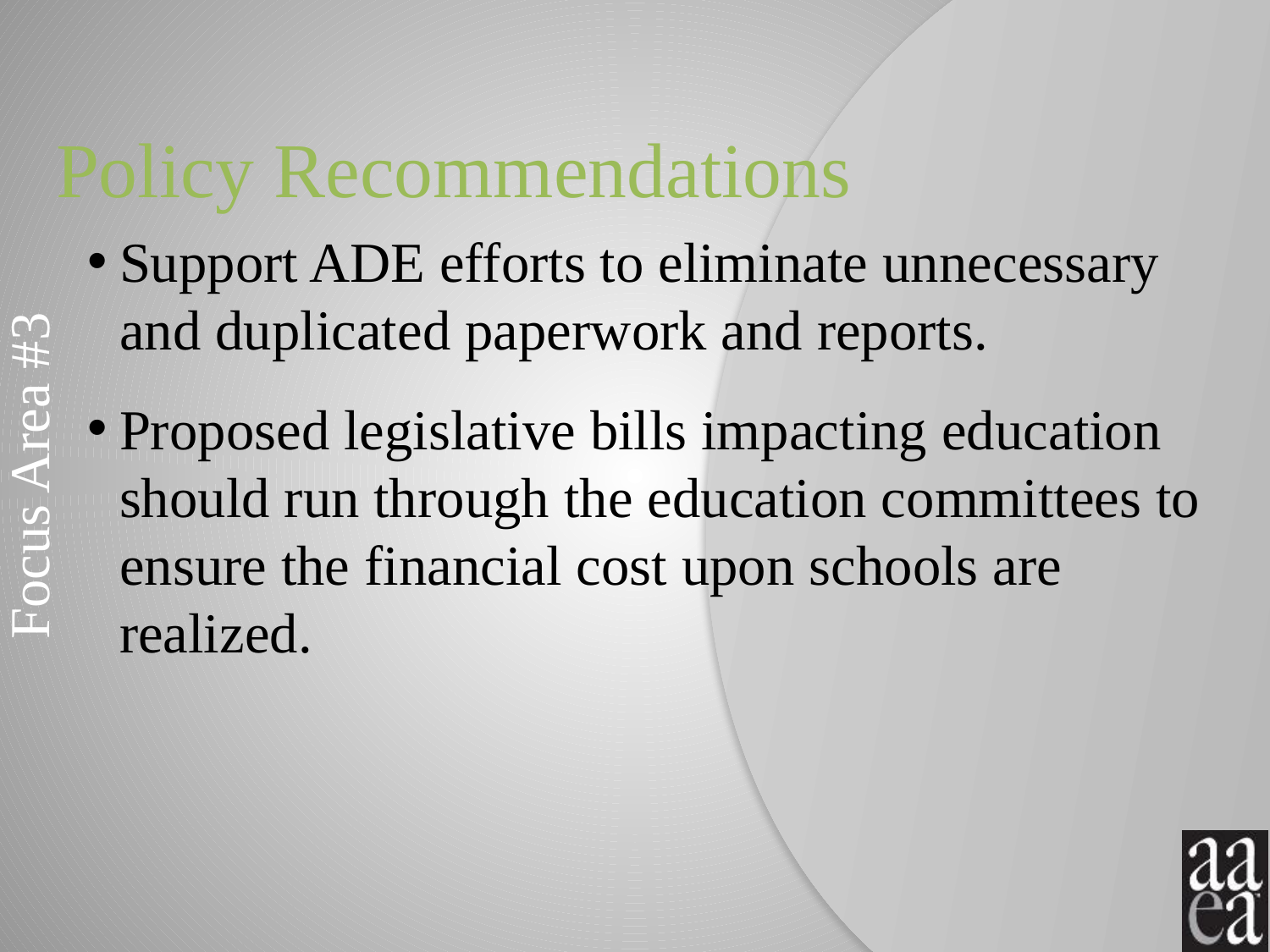

# Policy Recommendations
Support ADE efforts to eliminate unnecessary and duplicated paperwork and reports.
Proposed legislative bills impacting education should run through the education committees to ensure the financial cost upon schools are realized.
Focus Area #3